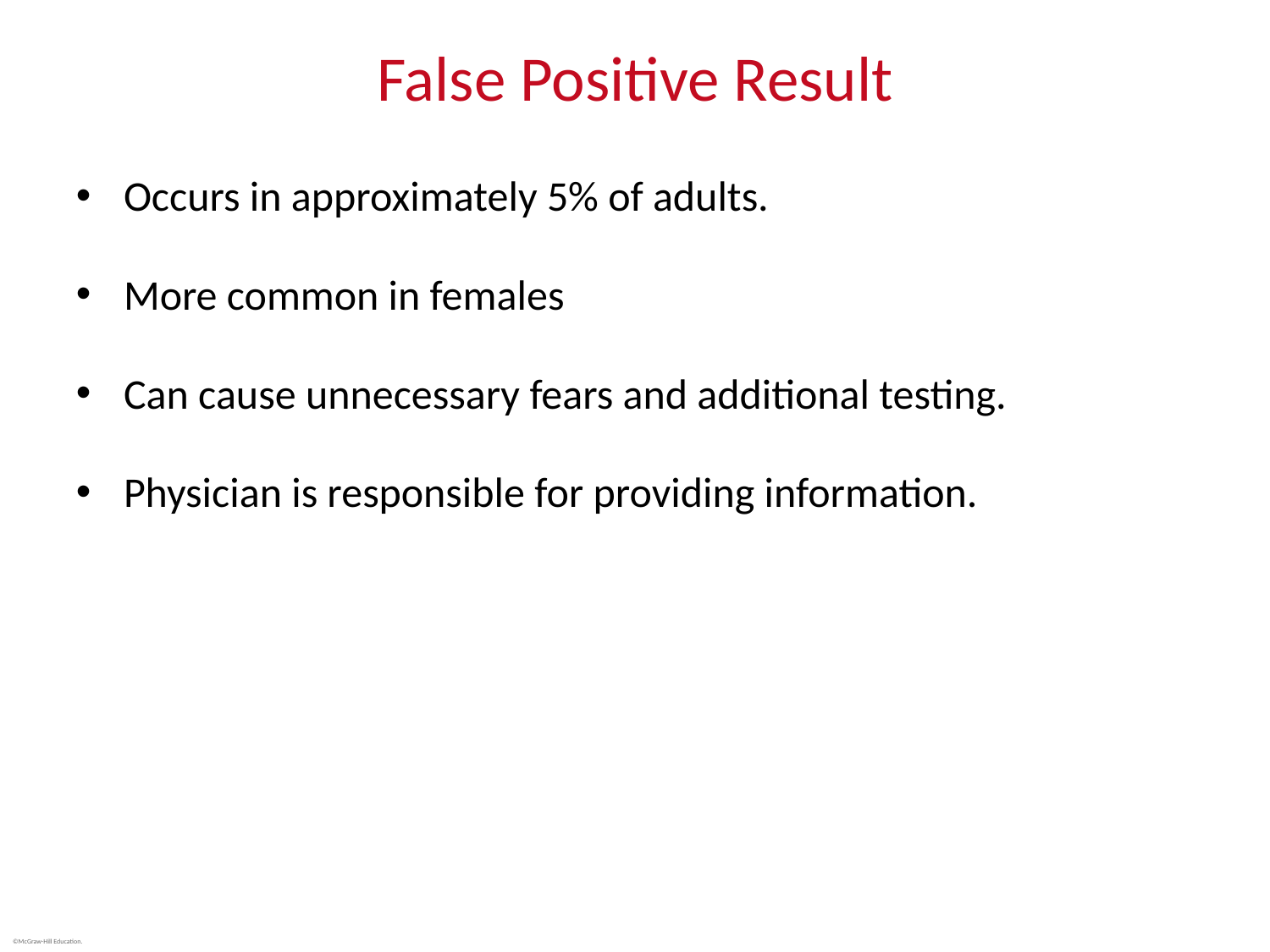

# False Positive Result
Occurs in approximately 5% of adults.
More common in females
Can cause unnecessary fears and additional testing.
Physician is responsible for providing information.